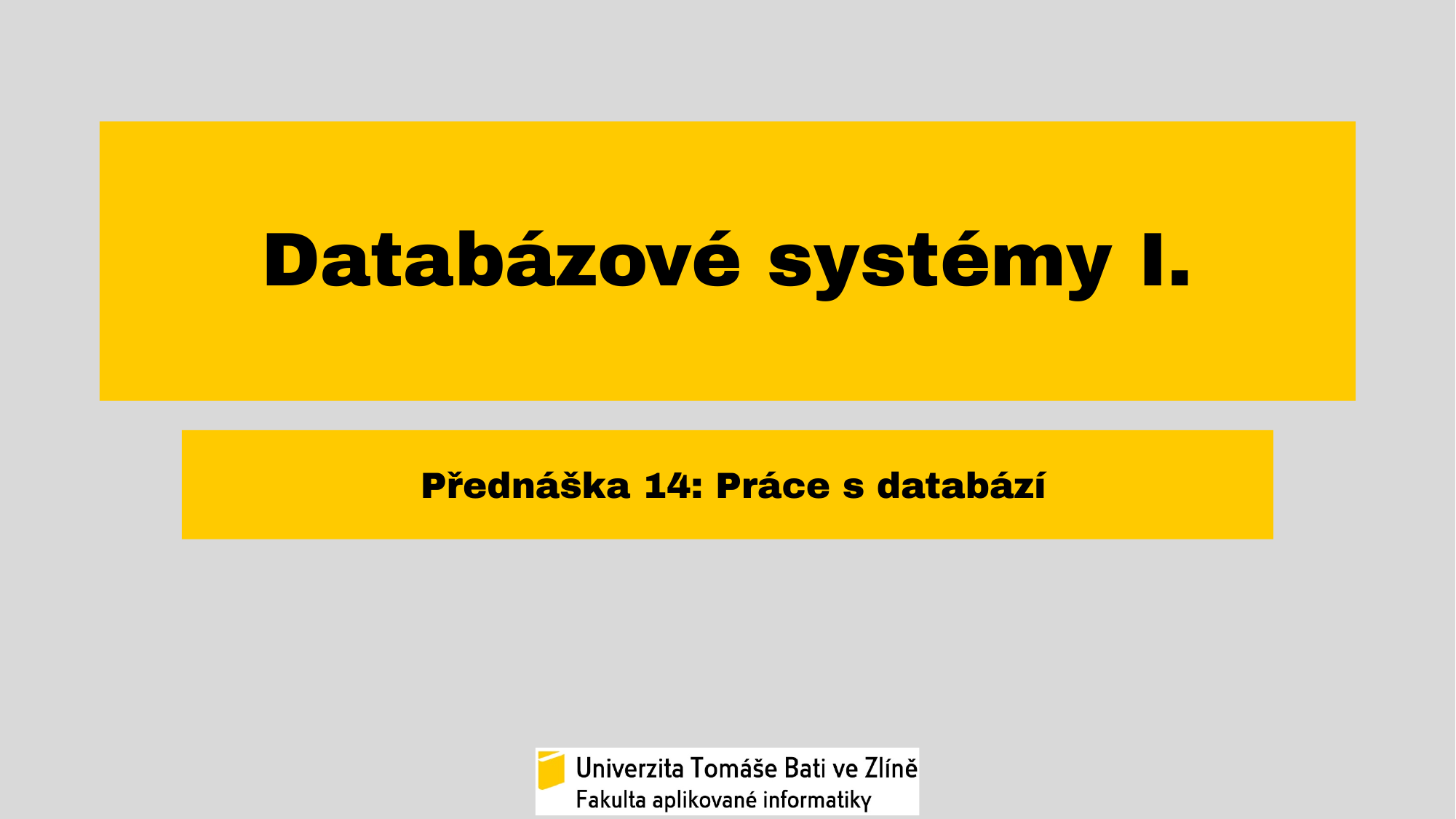

# Databázové systémy I.
Přednáška 14: Práce s databází